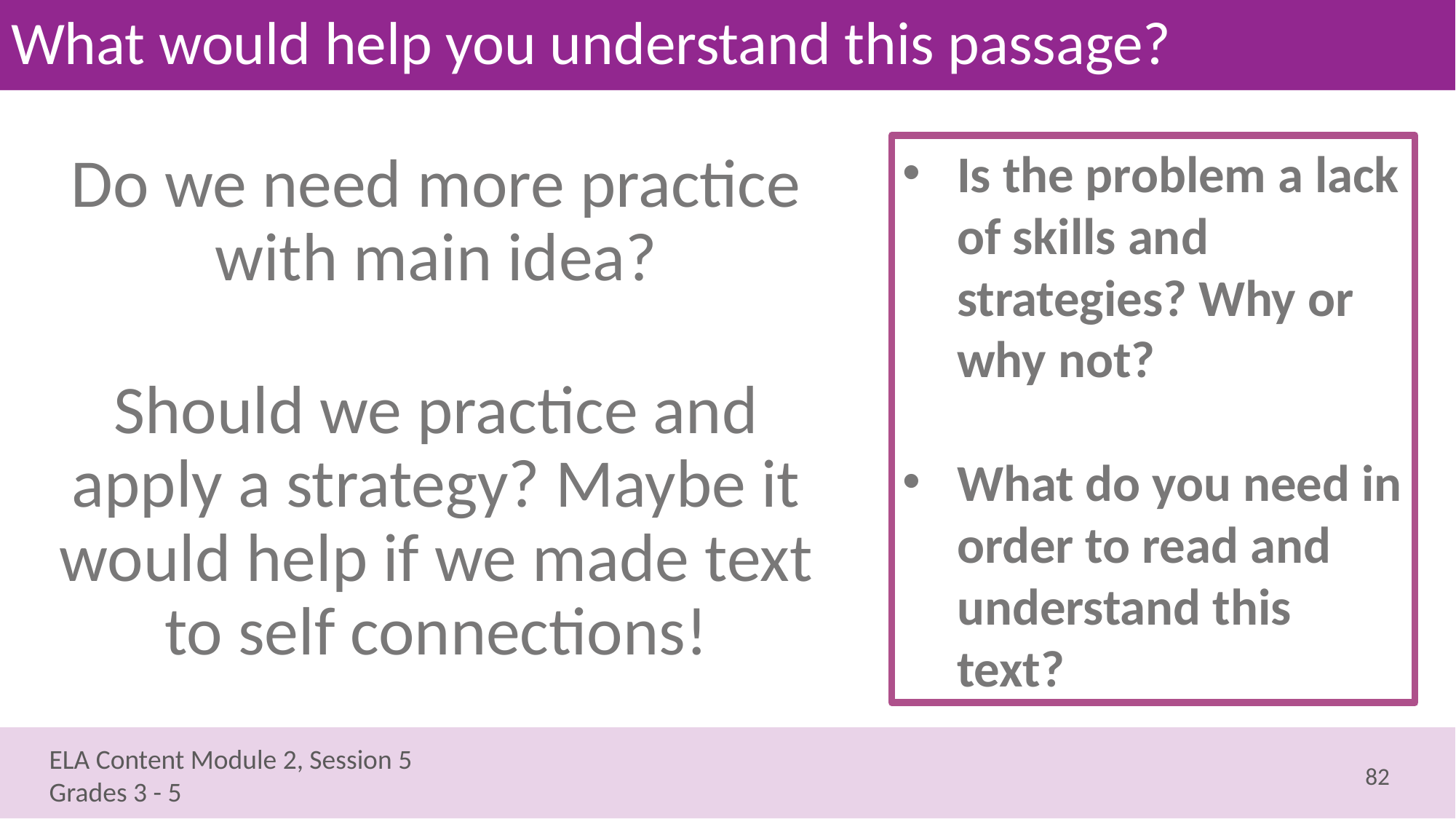

# What would help you understand this passage?
Is the problem a lack of skills and strategies? Why or why not?

What do you need in order to read and understand this text?
Do we need more practice with main idea?

Should we practice and apply a strategy? Maybe it would help if we made text to self connections!
82